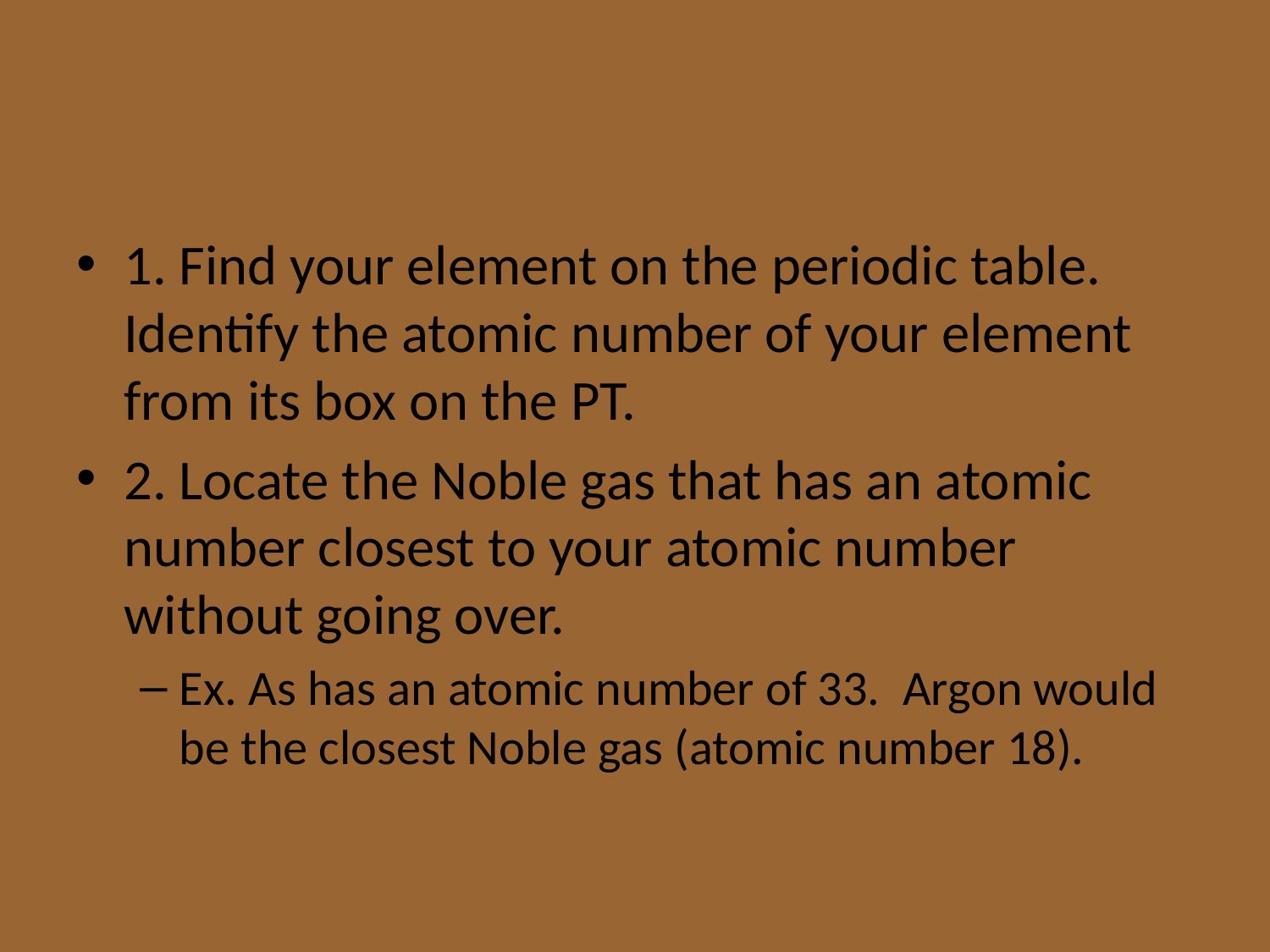

1. Find your element on the periodic table.  Identify the atomic number of your element from its box on the PT.
2. Locate the Noble gas that has an atomic number closest to your atomic number without going over.
Ex. As has an atomic number of 33.  Argon would be the closest Noble gas (atomic number 18).